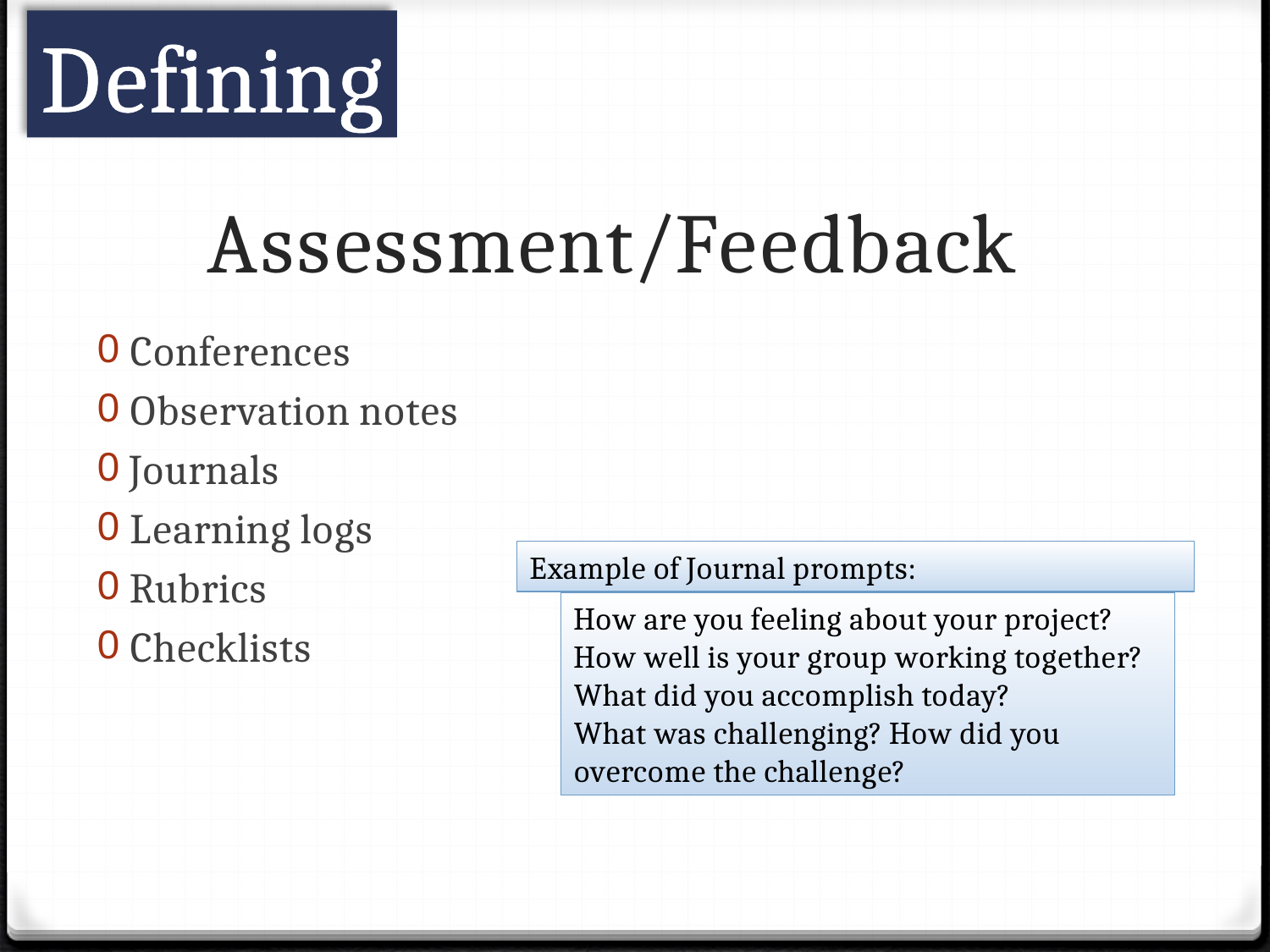

Defining
# Assessment/Feedback
Conferences
Observation notes
Journals
Learning logs
Rubrics
Checklists

Example of Journal prompts:
How are you feeling about your project?
How well is your group working together?
What did you accomplish today?
What was challenging? How did you overcome the challenge?